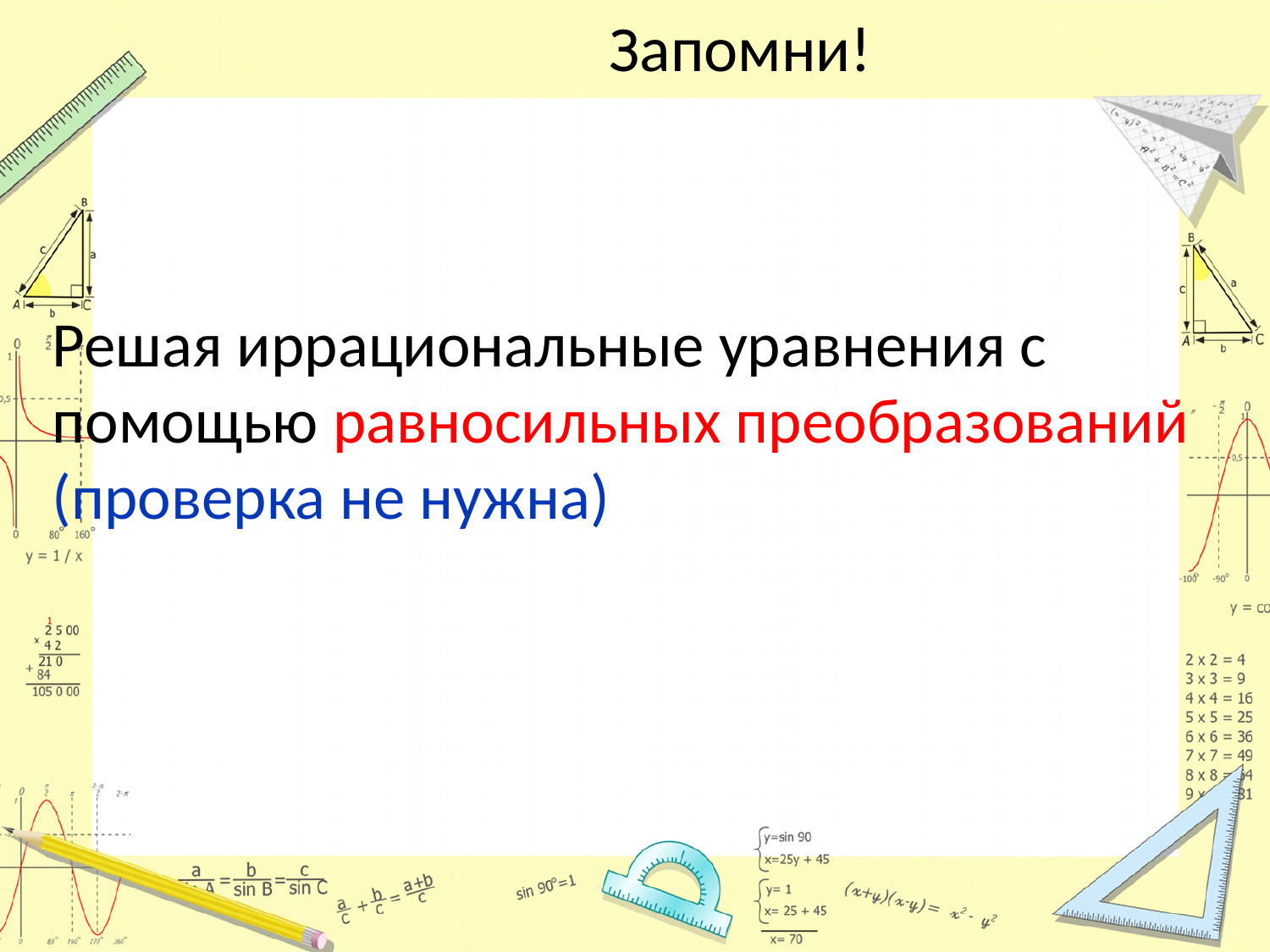

# Запомни!
Решая иррациональные уравнения с помощью равносильных преобразований
(проверка не нужна)